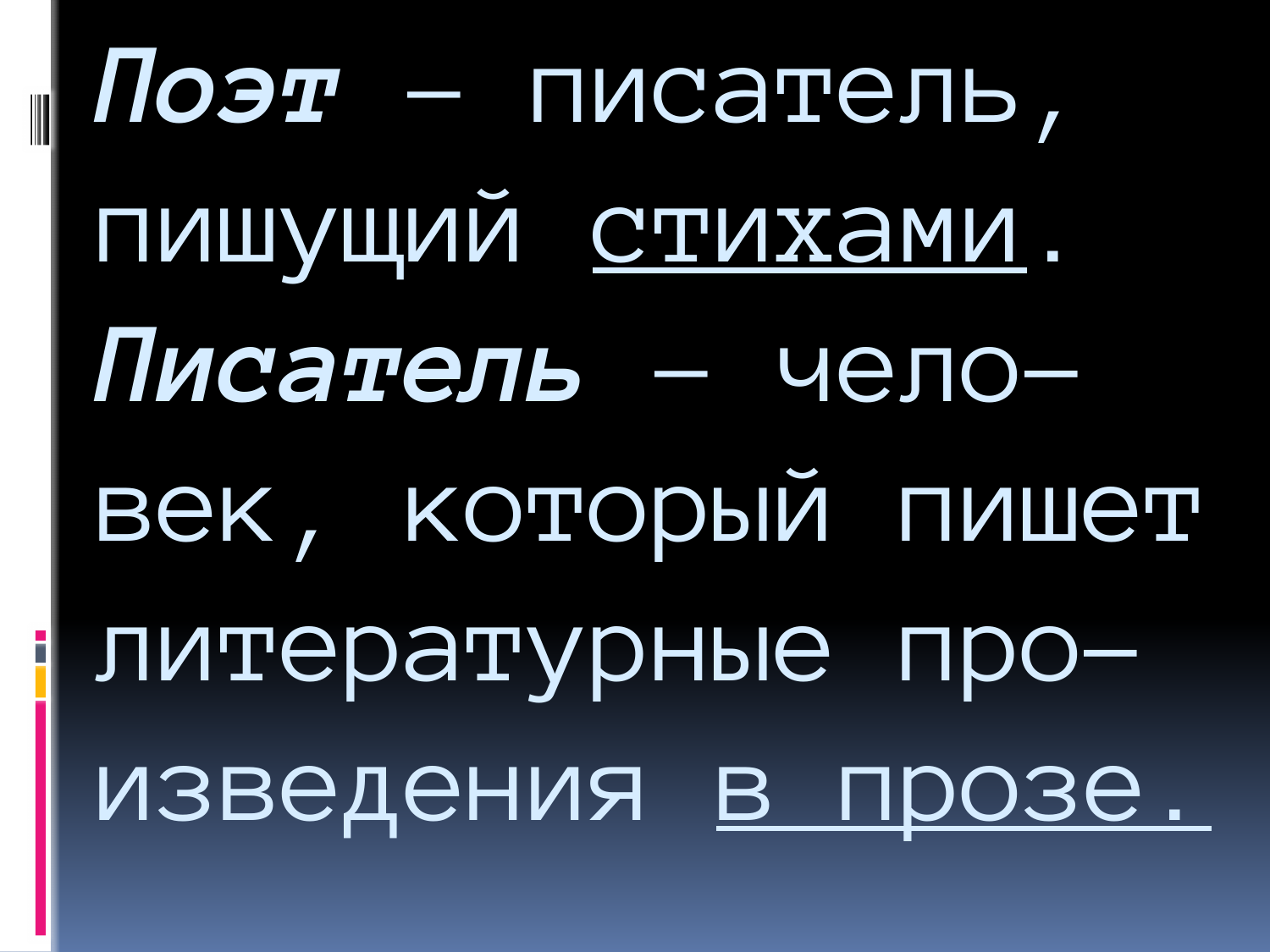

# Поэт – писатель, пишущий стихами. Писатель – чело-век, который пишет литературные про-изведения в прозе.